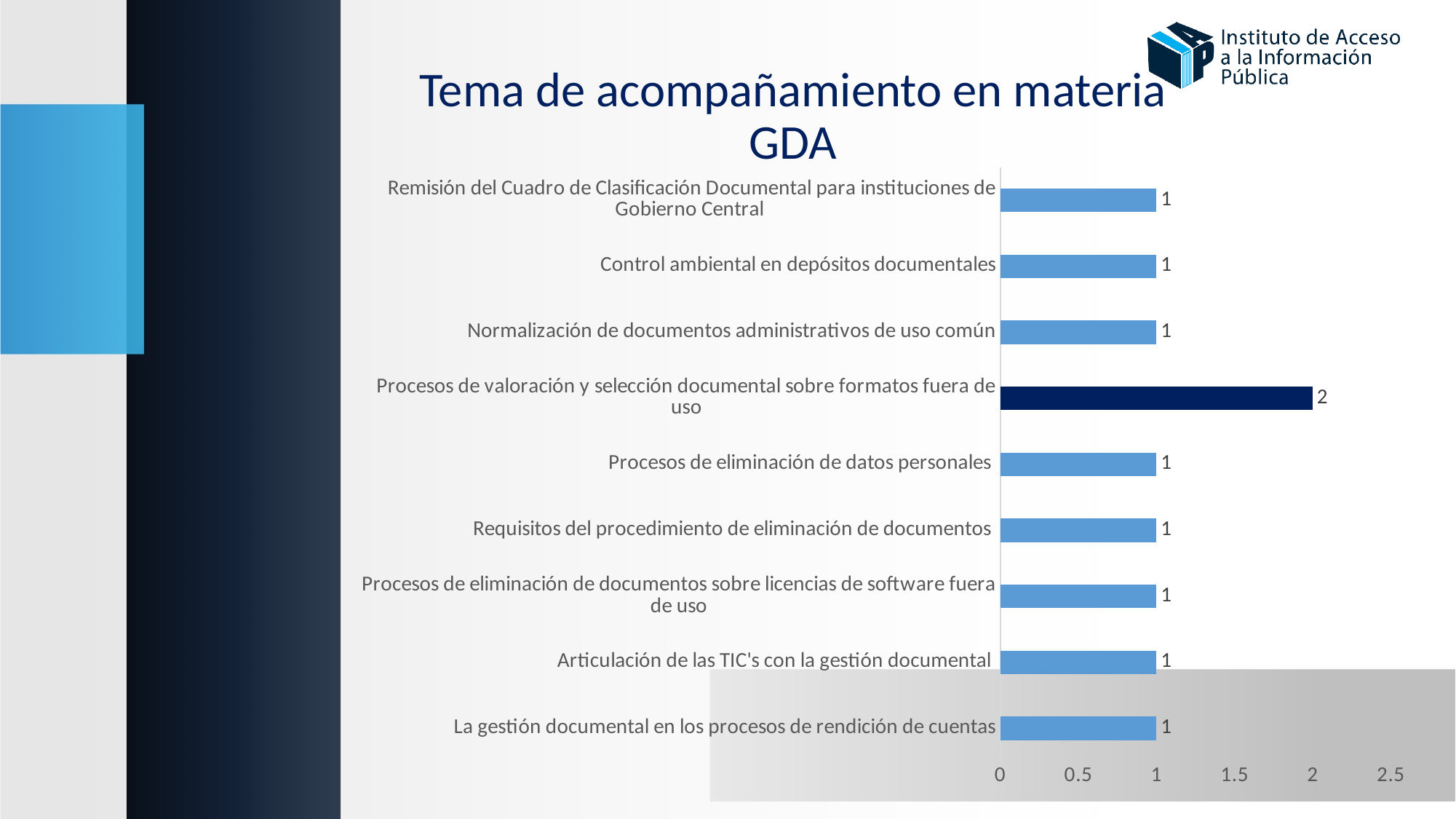

# Tema de acompañamiento en materia GDA

### Chart

| Category |  |
|---|---|
| La gestión documental en los procesos de rendición de cuentas | 1.0 |
| Articulación de las TIC's con la gestión documental  | 1.0 |
| Procesos de eliminación de documentos sobre licencias de software fuera de uso | 1.0 |
| Requisitos del procedimiento de eliminación de documentos  | 1.0 |
| Procesos de eliminación de datos personales  | 1.0 |
| Procesos de valoración y selección documental sobre formatos fuera de uso | 2.0 |
| Normalización de documentos administrativos de uso común | 1.0 |
| Control ambiental en depósitos documentales | 1.0 |
| Remisión del Cuadro de Clasificación Documental para instituciones de Gobierno Central  | 1.0 |